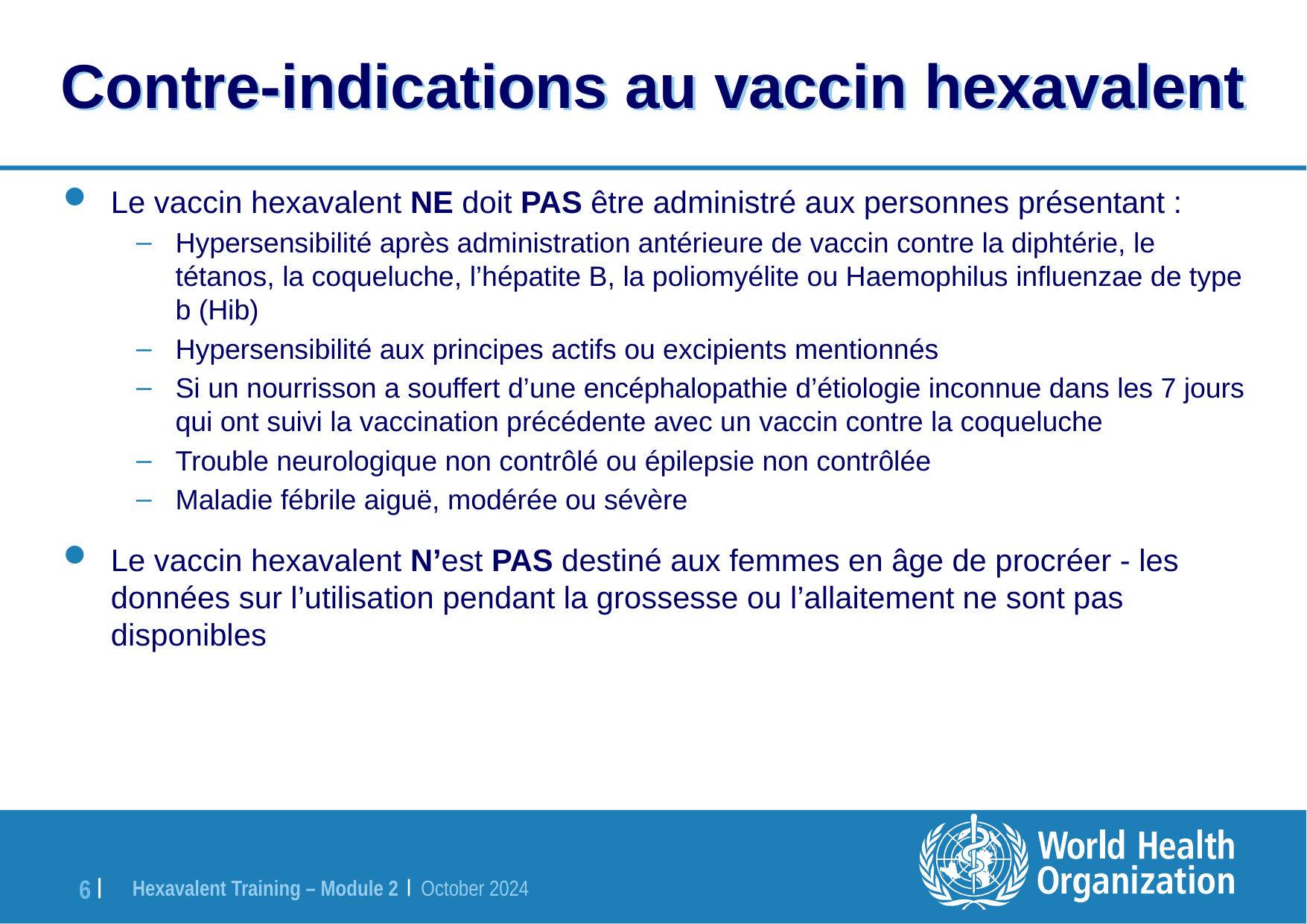

# Contre-indications au vaccin hexavalent
Le vaccin hexavalent NE doit PAS être administré aux personnes présentant :
Hypersensibilité après administration antérieure de vaccin contre la diphtérie, le tétanos, la coqueluche, l’hépatite B, la poliomyélite ou Haemophilus influenzae de type b (Hib)
Hypersensibilité aux principes actifs ou excipients mentionnés
Si un nourrisson a souffert d’une encéphalopathie d’étiologie inconnue dans les 7 jours qui ont suivi la vaccination précédente avec un vaccin contre la coqueluche
Trouble neurologique non contrôlé ou épilepsie non contrôlée
Maladie fébrile aiguë, modérée ou sévère
Le vaccin hexavalent N’est PAS destiné aux femmes en âge de procréer - les données sur l’utilisation pendant la grossesse ou l’allaitement ne sont pas disponibles